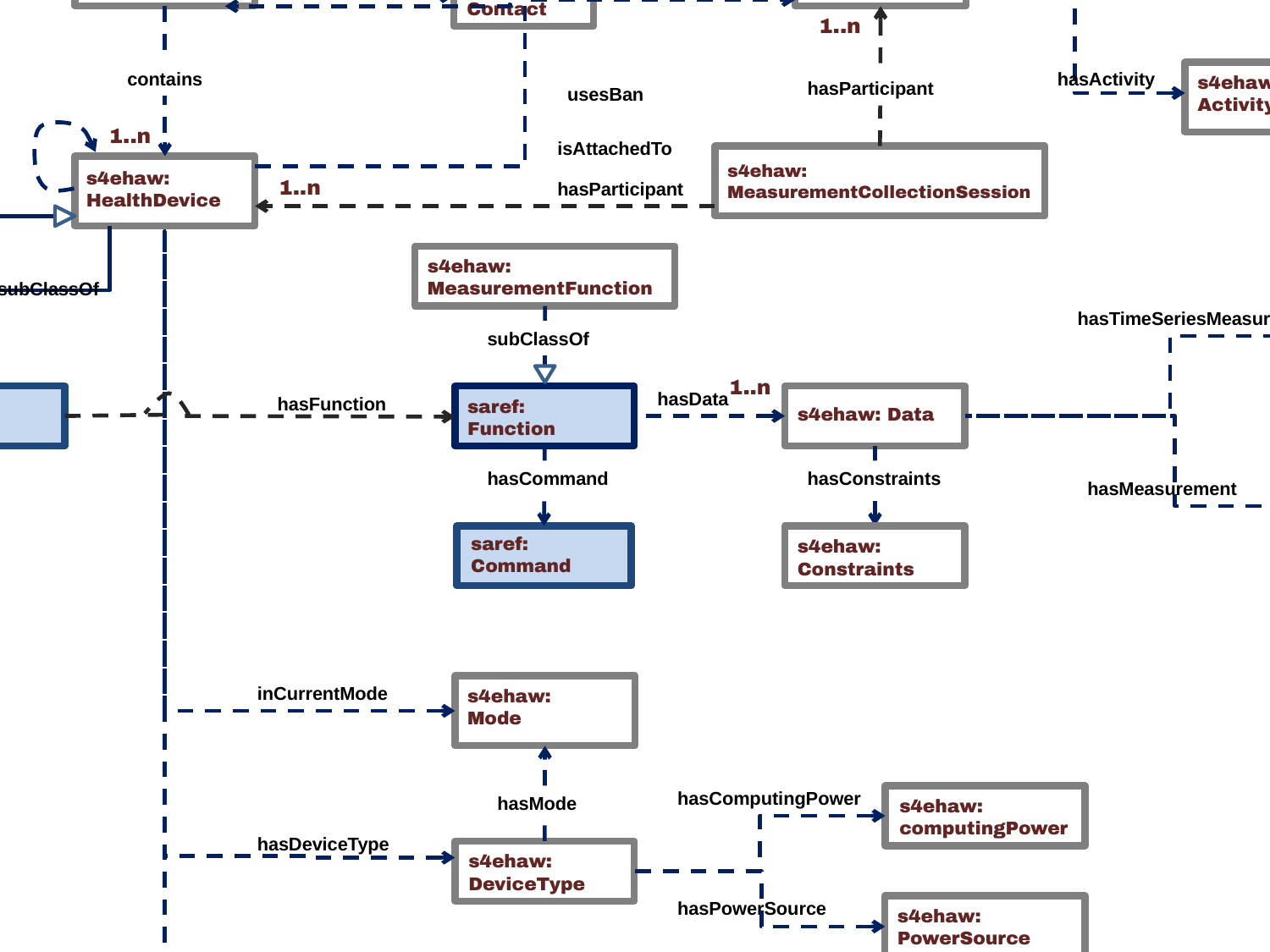

subClassOf
s4ehaw:
Caregiver

s4ehaw:
PeriodicCommunicationFunction

s4ehaw:
OnRequestCommunicationFunction

s4ehaw:
EventDrivenCommunicationFunction

subClassOf
subClassOf

s4ehaw:
Patient
subClassOf
subClassOf
hasResponsibleParty

s4ehaw:
CommunicationFunction

s4ehaw:
ResponsibleParty
s4ehaw:
User

subClassOf

subClassOf
hasCommunicationFunction
1..1
s4ehaw:
Helper

hasHub
subClassOf

s4ehaw:
Ban

s4ehaw:
HealthActor

S4ehaw:
BanHub

1..n
hasContact
subClassOf

s4ehaw:
Contact
1..n

s4ehaw:
DailyActivity
subClassOf
s4ehaw:
HealthSensor

contains
hasActivity

s4ehaw:
Activity
hasParticipant
usesBan

subClassOf
s4ehaw:
HealthActuator

1..n

isAttachedTo

s4ehaw:
NocturnalActivity
s4ehaw:
MeasurementCollectionSession

s4ehaw:
HealthDevice
1..n
hasParticipant
subClassOf

S4ehaw:
HealthWearable

s4ehaw:
MeasurementFunction
subClassOf
hasTimeSeriesMeasurements

s4ehaw:
TimeSeriesMeasurements
subClassOf

1..n
subClassOf
hasData

saref:
FunctionRelated
hasFunction

saref:
Function

s4ehaw: Data
saref:
Device

hasCommand
hasConstraints
hasMeasurement

saref: Measurement
subClassOf

saref:
Command

s4ehaw:
Constraints

s4ehaw:
FunctionalDevice
inCurrentMode

s4ehaw:
Mode
hasComputingPower
hasMode

s4ehaw:
computingPower
hasDeviceType

s4ehaw:
DeviceType
hasPowerSource

s4ehaw:
PowerSource
hasInterface

s4ehaw:
Interface
presents
offers
saref:
Service

s4ehaw:
ServiceProfile
supports

s4ehaw:
ServiceGrounding
isDescribedBy

s4ehaw:
ServiceProcess